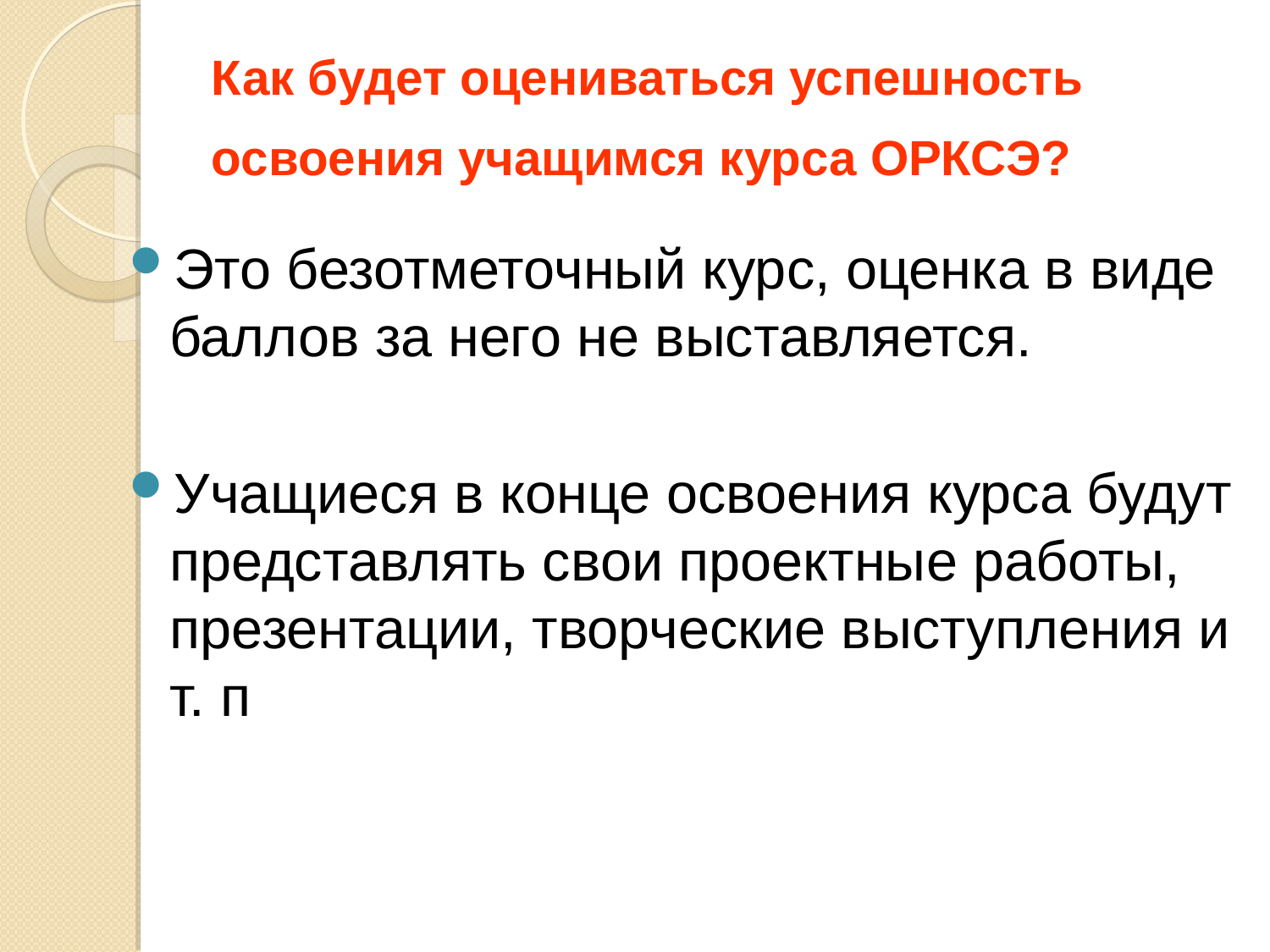

Как будет оцениваться успешность освоения учащимся курса ОРКСЭ?
Это безотметочный курс, оценка в виде баллов за него не выставляется.

Учащиеся в конце освоения курса будут представлять свои проектные работы, презентации, творческие выступления и т. п